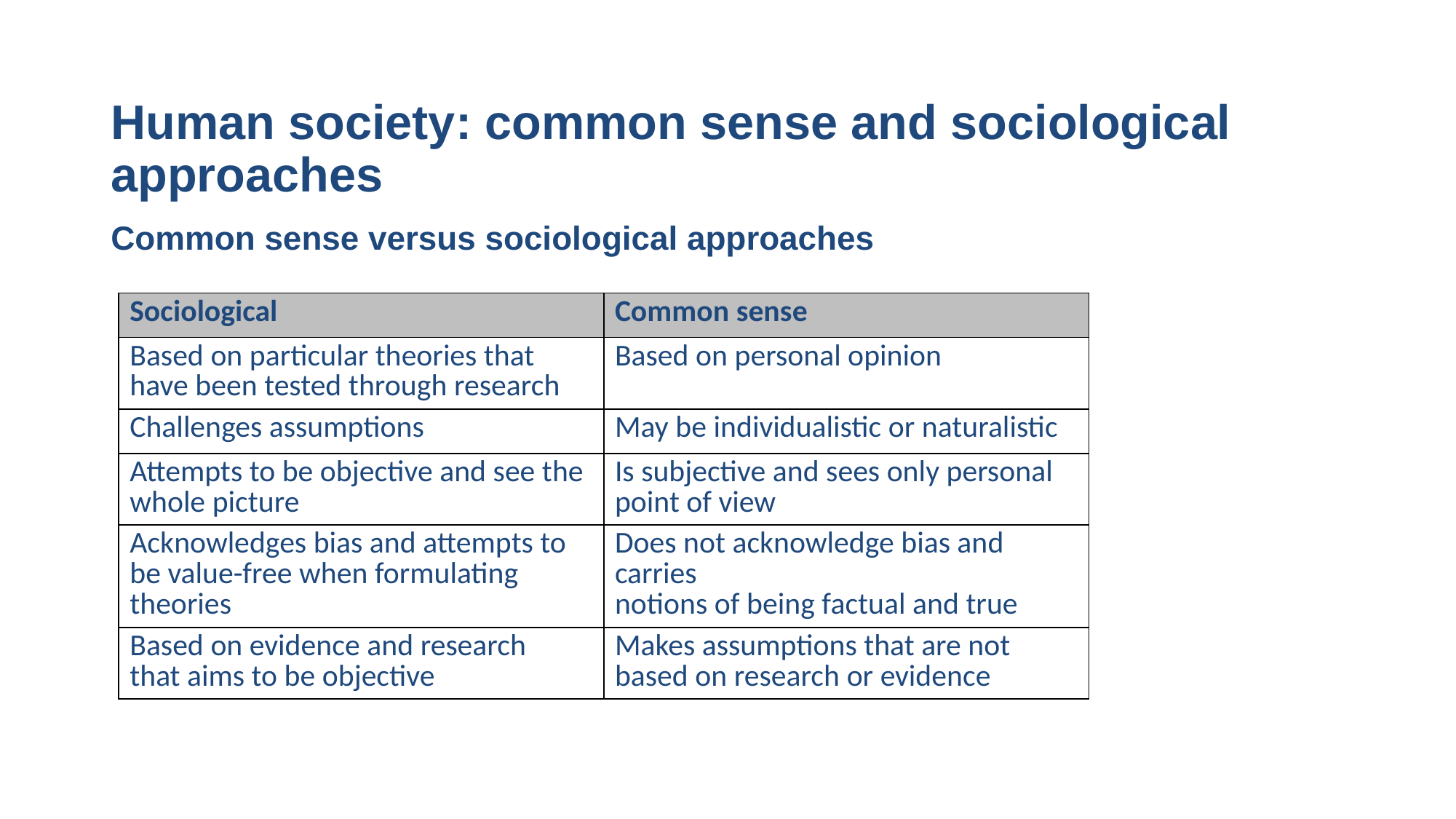

# Human society: common sense and sociological approaches
Common sense versus sociological approaches

| Sociological | Common sense |
| --- | --- |
| Based on particular theories that have been tested through research | Based on personal opinion |
| Challenges assumptions | May be individualistic or naturalistic |
| Attempts to be objective and see the whole picture | Is subjective and sees only personal point of view |
| Acknowledges bias and attempts to be value-free when formulating theories | Does not acknowledge bias and carries notions of being factual and true |
| Based on evidence and research that aims to be objective | Makes assumptions that are not based on research or evidence |